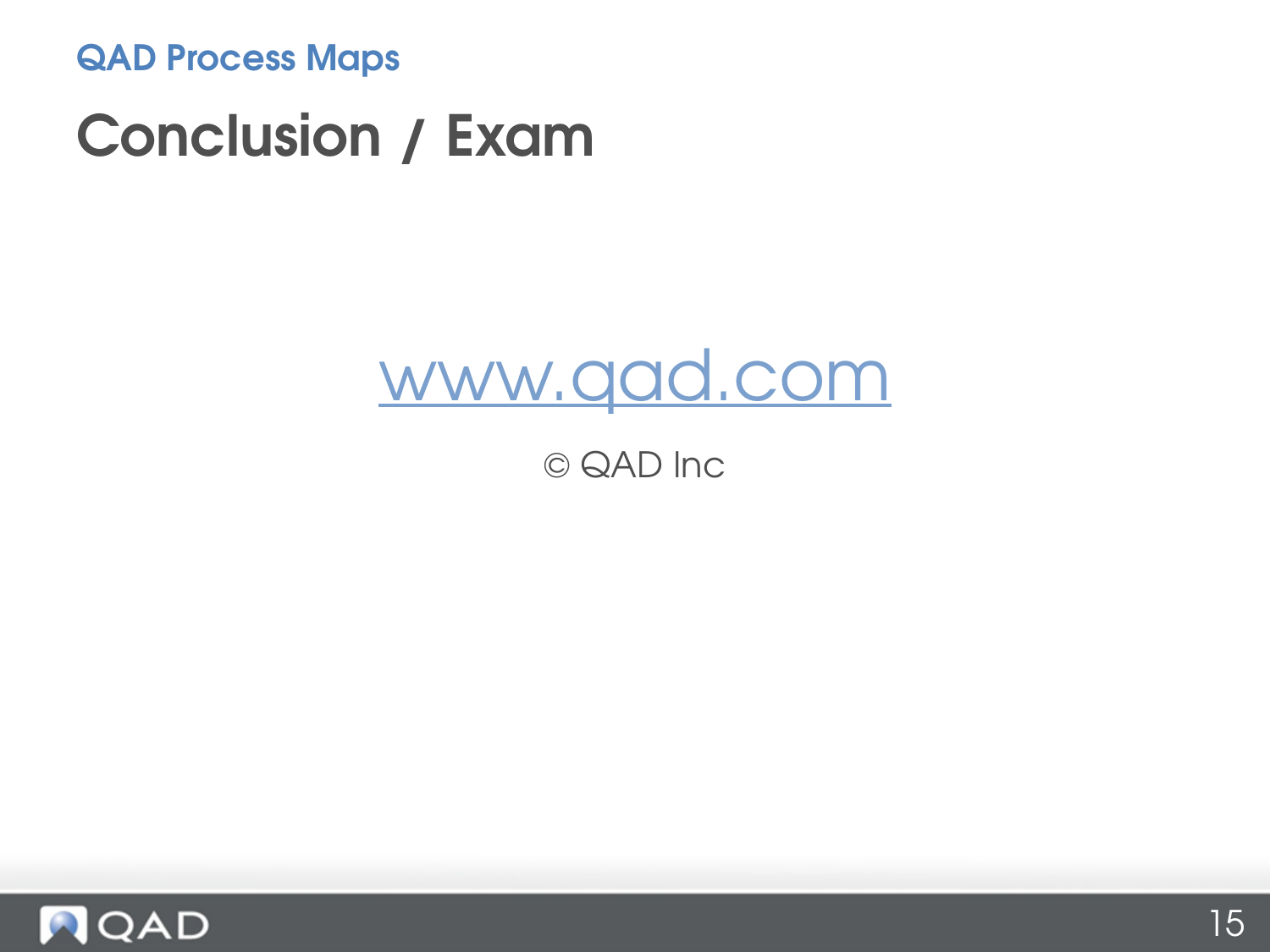

QAD Process Maps
# Conclusion / Exam

www.qad.com
© QAD Inc
15